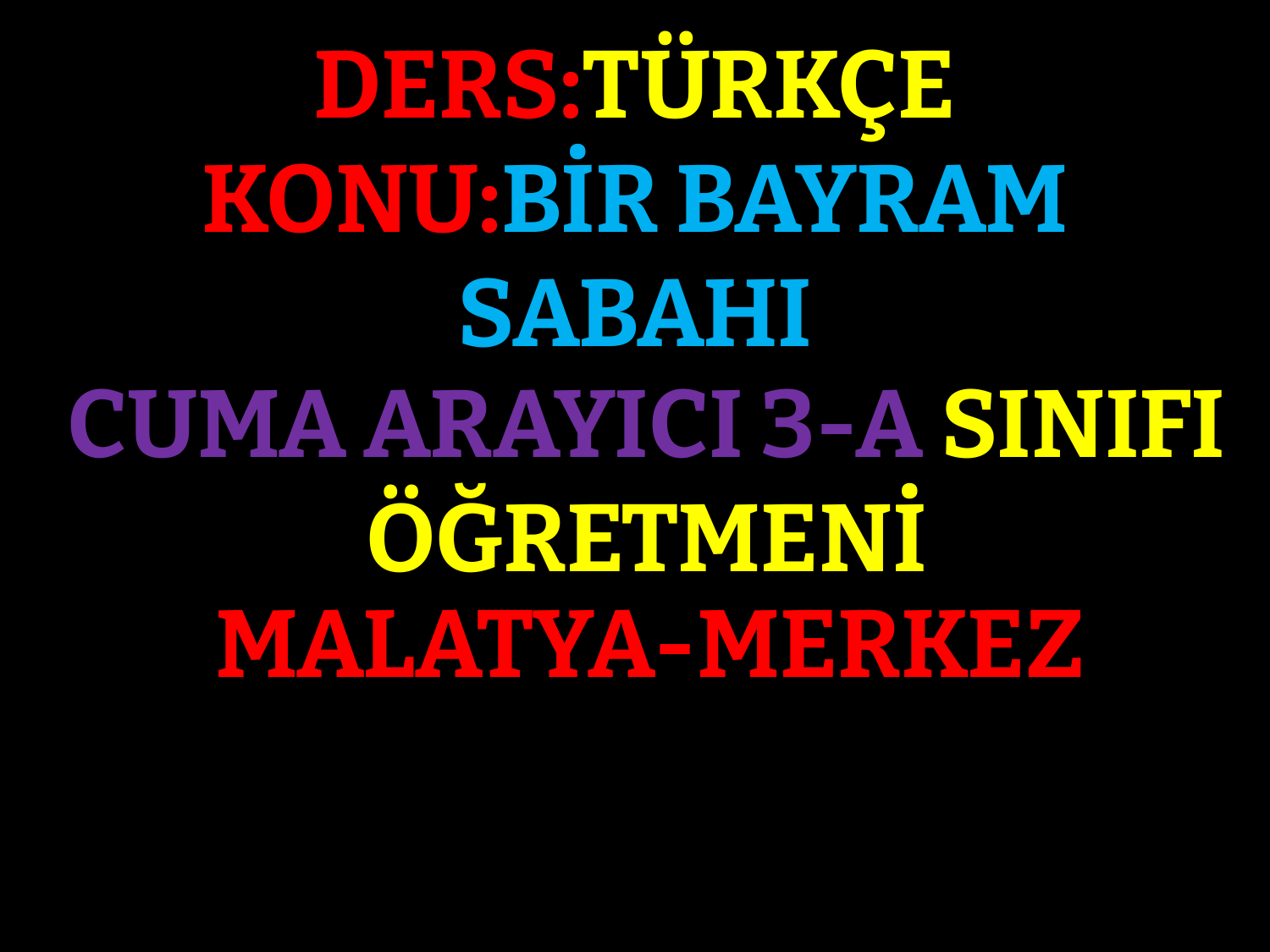

DERS:TÜRKÇE
KONU:BİR BAYRAM SABAHI
#
CUMA ARAYICI 3-A SINIFI ÖĞRETMENİ
MALATYA-MERKEZ
...www.sorubak.com...